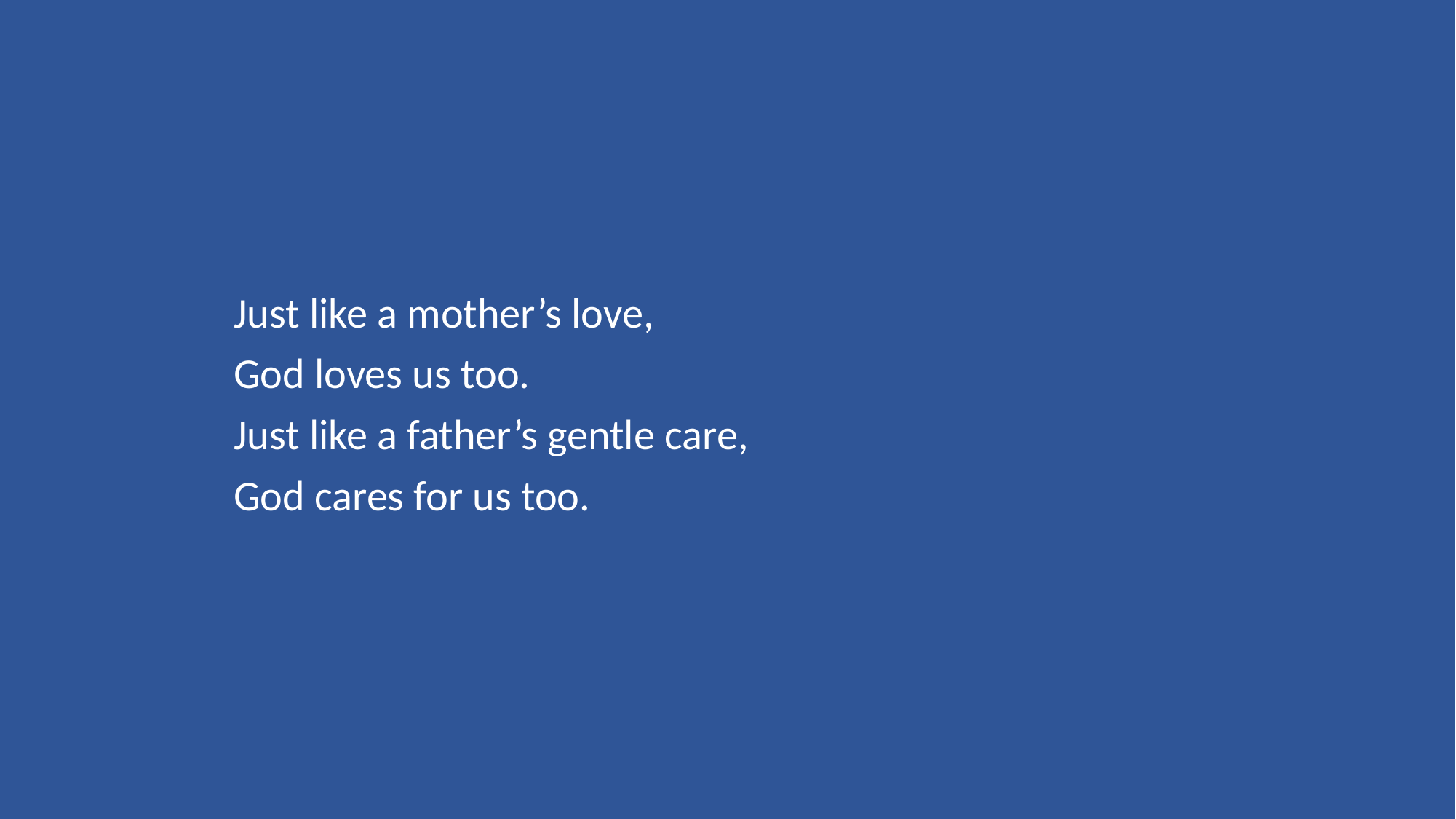

Just like a mother’s love,
God loves us too.
Just like a father’s gentle care,
God cares for us too.